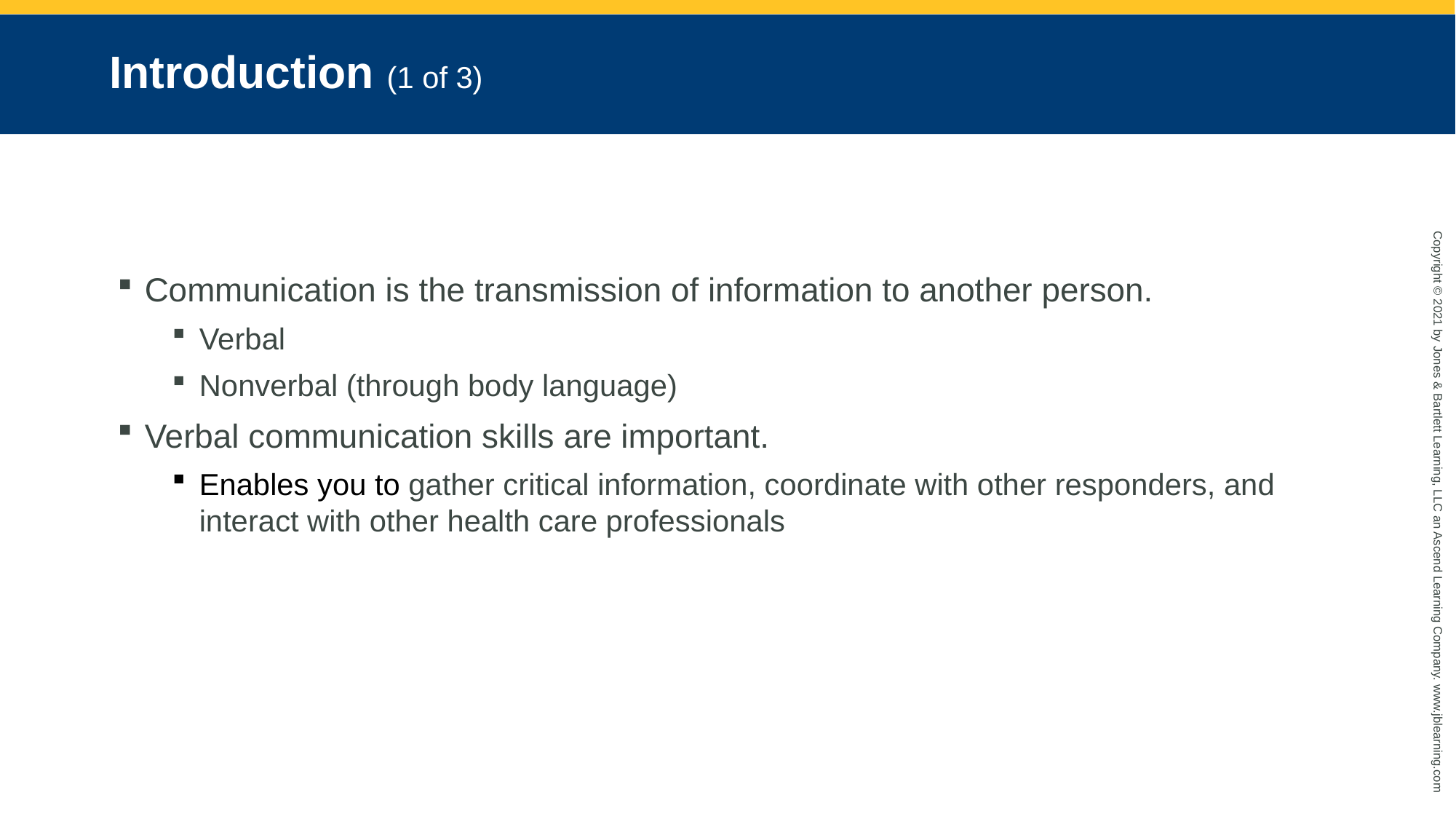

# Introduction (1 of 3)
Communication is the transmission of information to another person.
Verbal
Nonverbal (through body language)
Verbal communication skills are important.
Enables you to gather critical information, coordinate with other responders, and interact with other health care professionals